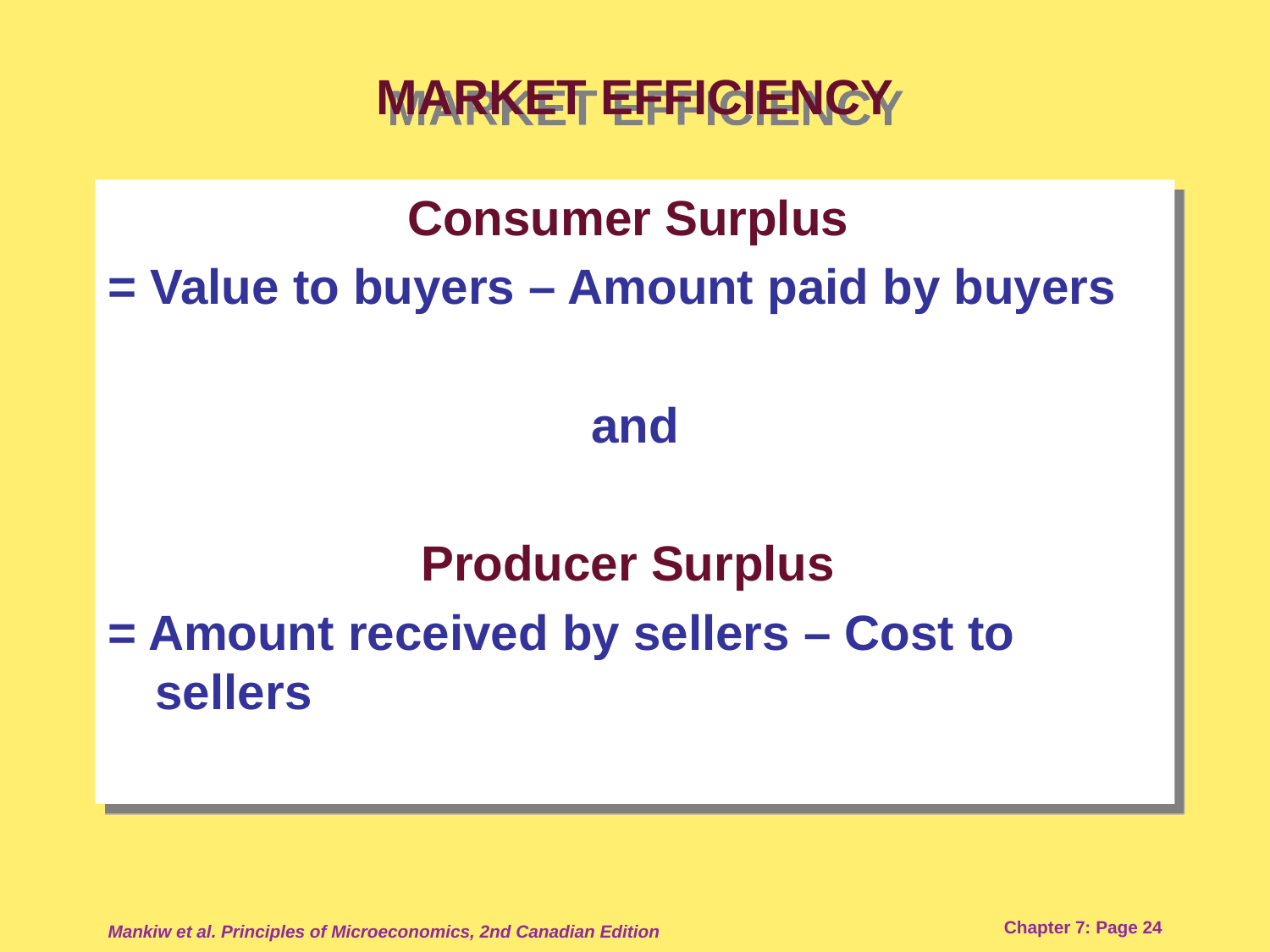

# MARKET EFFICIENCY
Consumer Surplus
= Value to buyers – Amount paid by buyers

and

Producer Surplus
= Amount received by sellers – Cost to sellers
Mankiw et al. Principles of Microeconomics, 2nd Canadian Edition
Chapter 7: Page 24